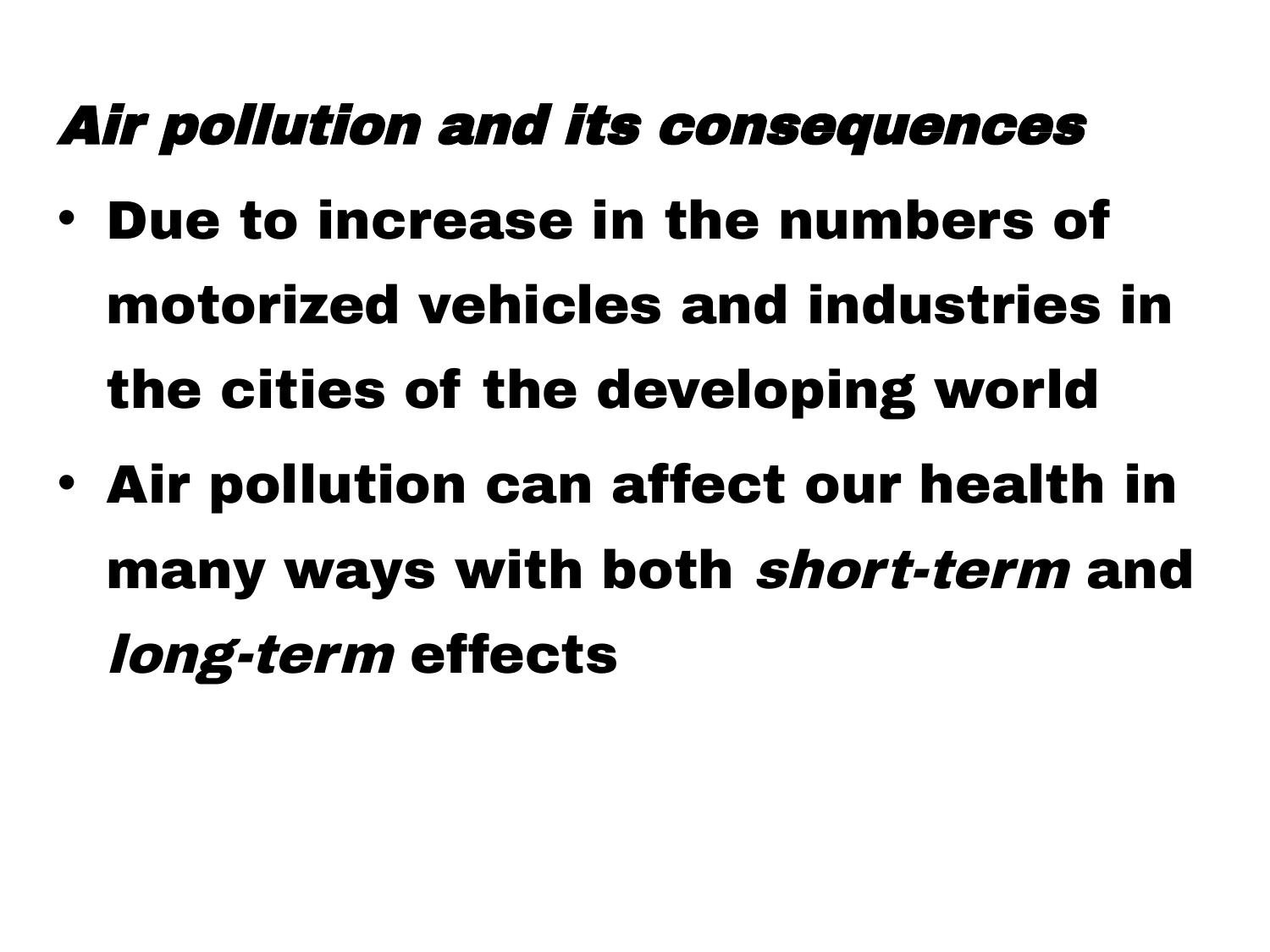

Air pollution and its consequences
Due to increase in the numbers of motorized vehicles and industries in the cities of the developing world
Air pollution can affect our health in many ways with both short-term and long-term effects